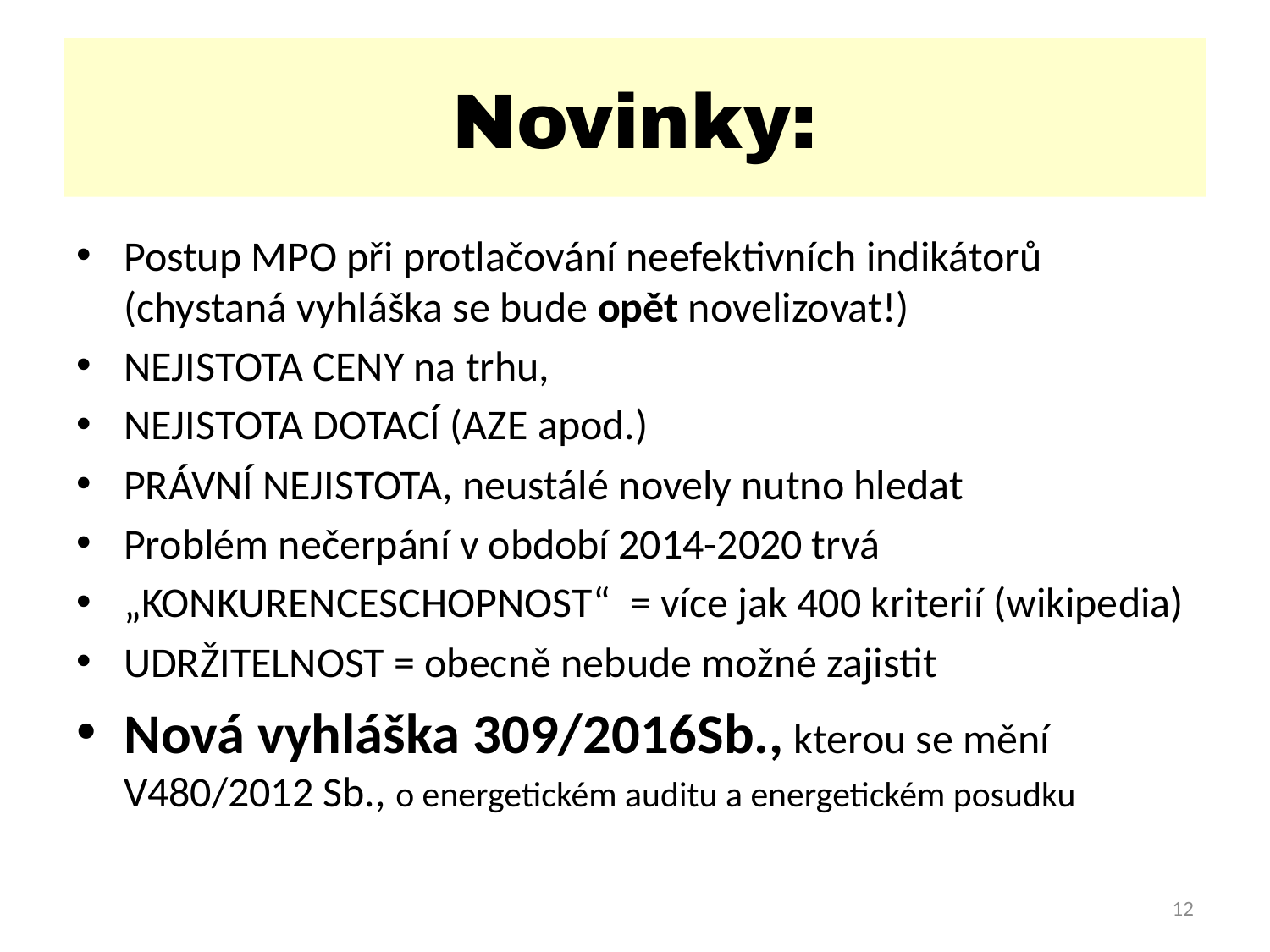

# Novinky:
Postup MPO při protlačování neefektivních indikátorů (chystaná vyhláška se bude opět novelizovat!)
NEJISTOTA CENY na trhu,
NEJISTOTA DOTACÍ (AZE apod.)
PRÁVNÍ NEJISTOTA, neustálé novely nutno hledat
Problém nečerpání v období 2014-2020 trvá
„KONKURENCESCHOPNOST“  = více jak 400 kriterií (wikipedia)
UDRŽITELNOST = obecně nebude možné zajistit
Nová vyhláška 309/2016Sb., kterou se mění V480/2012 Sb., o energetickém auditu a energetickém posudku

12